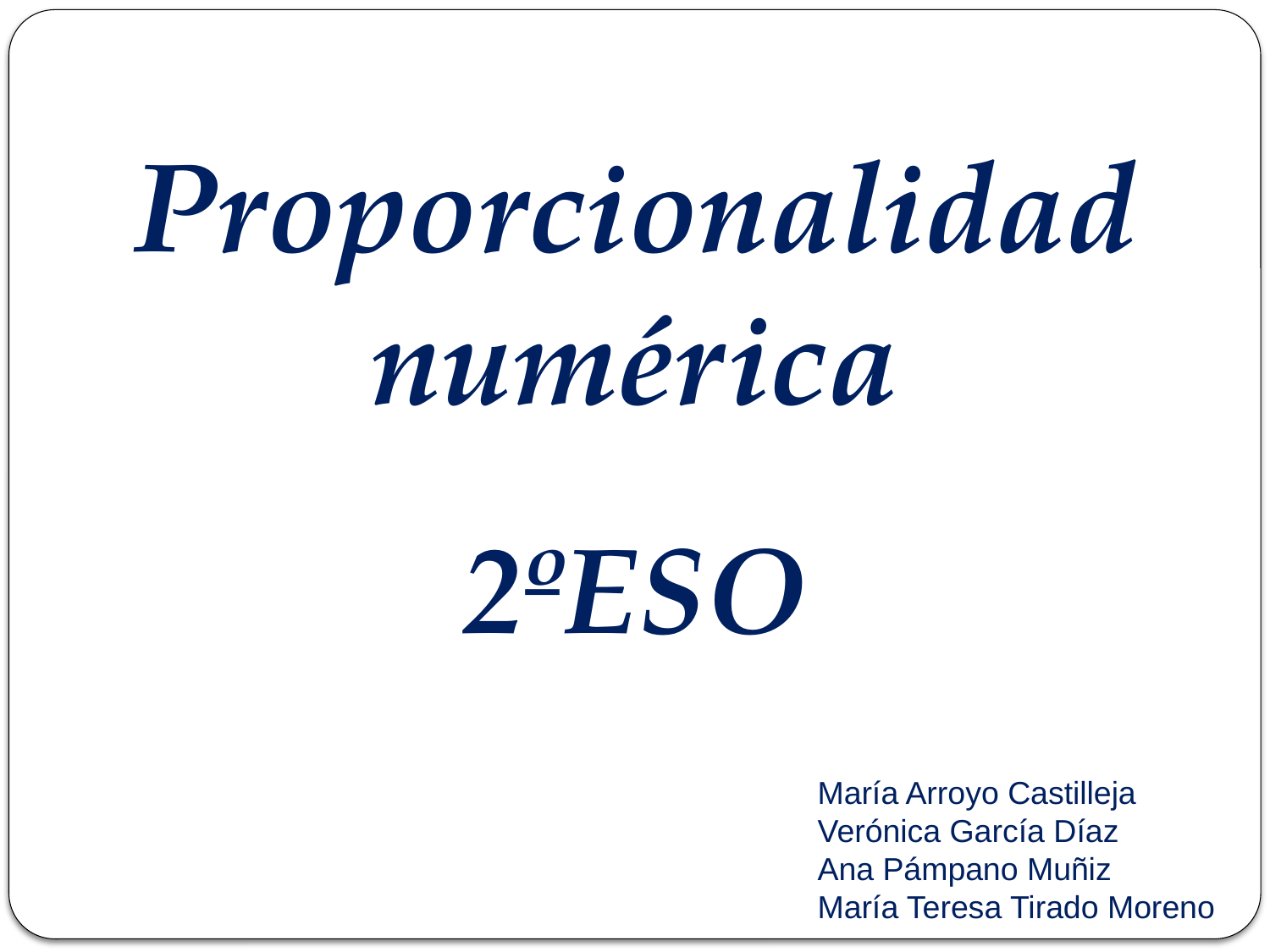

Proporcionalidad numérica
2ºESO

María Arroyo Castilleja
Verónica García Díaz
Ana Pámpano Muñiz
María Teresa Tirado Moreno